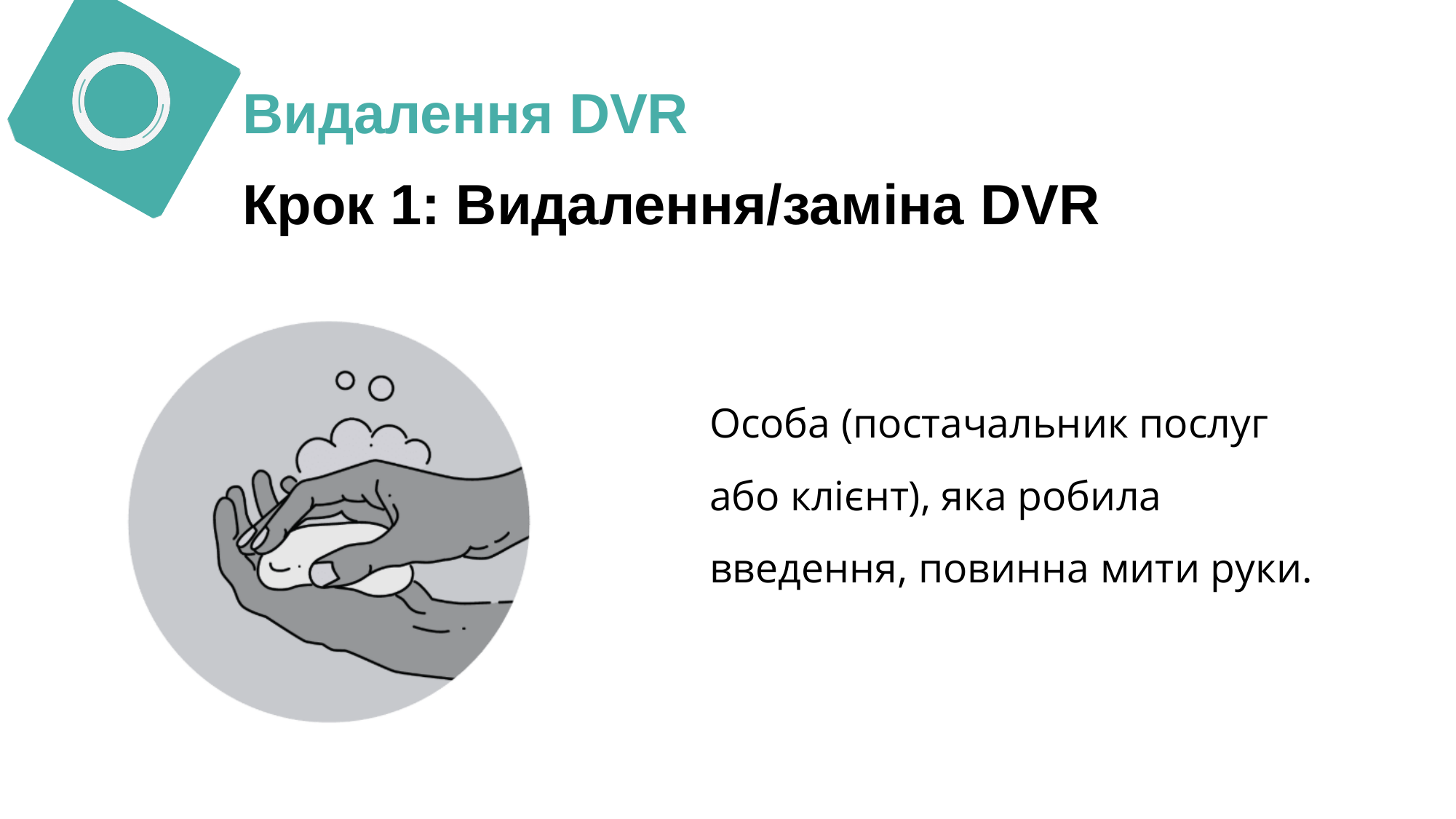

Видалення DVR
Крок 1: Видалення/заміна DVR

Особа (постачальник послуг або клієнт), яка робила введення, повинна мити руки.